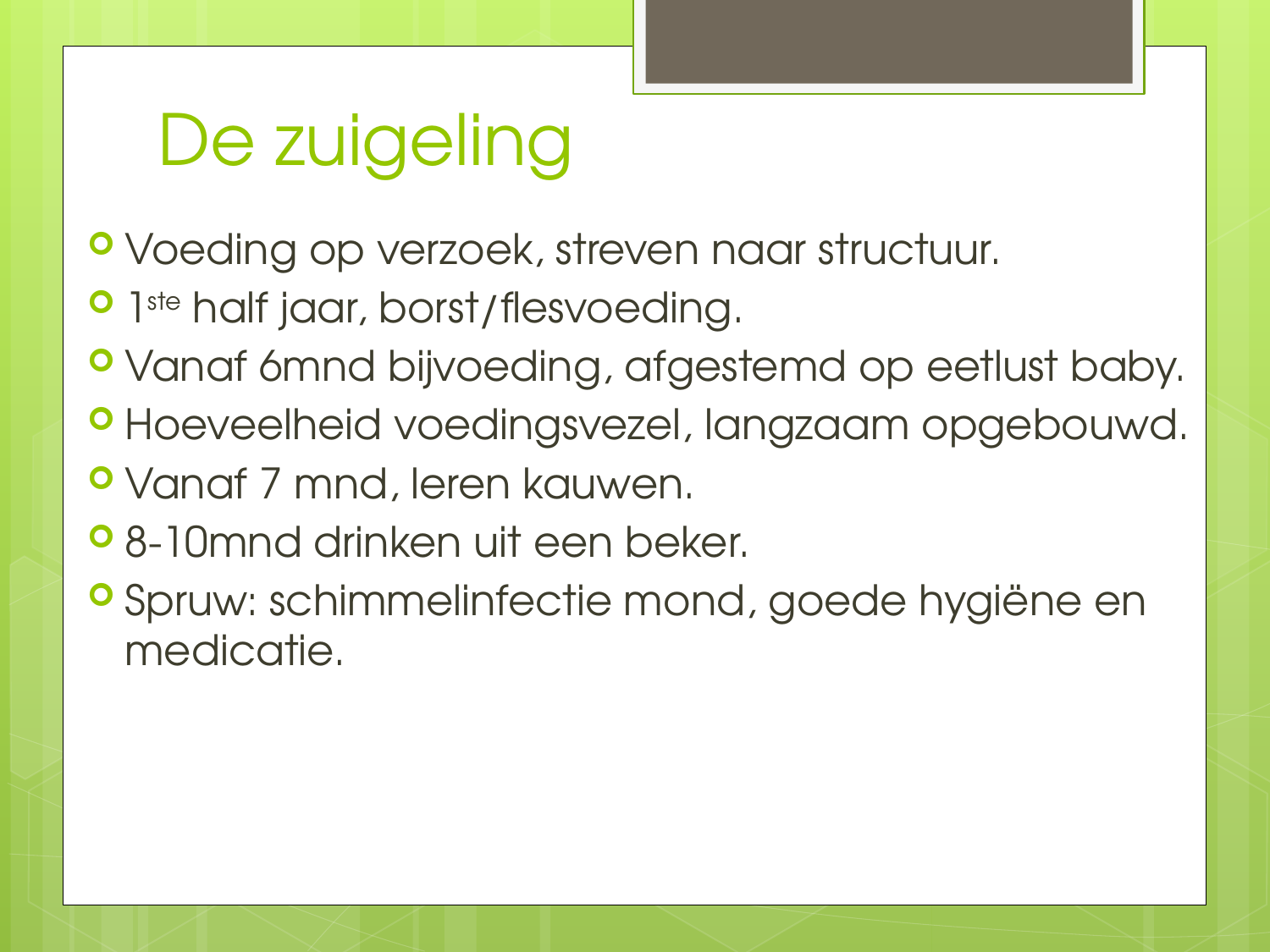

# De zuigeling
Voeding op verzoek, streven naar structuur.
1ste half jaar, borst/flesvoeding.
Vanaf 6mnd bijvoeding, afgestemd op eetlust baby.
Hoeveelheid voedingsvezel, langzaam opgebouwd.
Vanaf 7 mnd, leren kauwen.
8-10mnd drinken uit een beker.
Spruw: schimmelinfectie mond, goede hygiëne en medicatie.